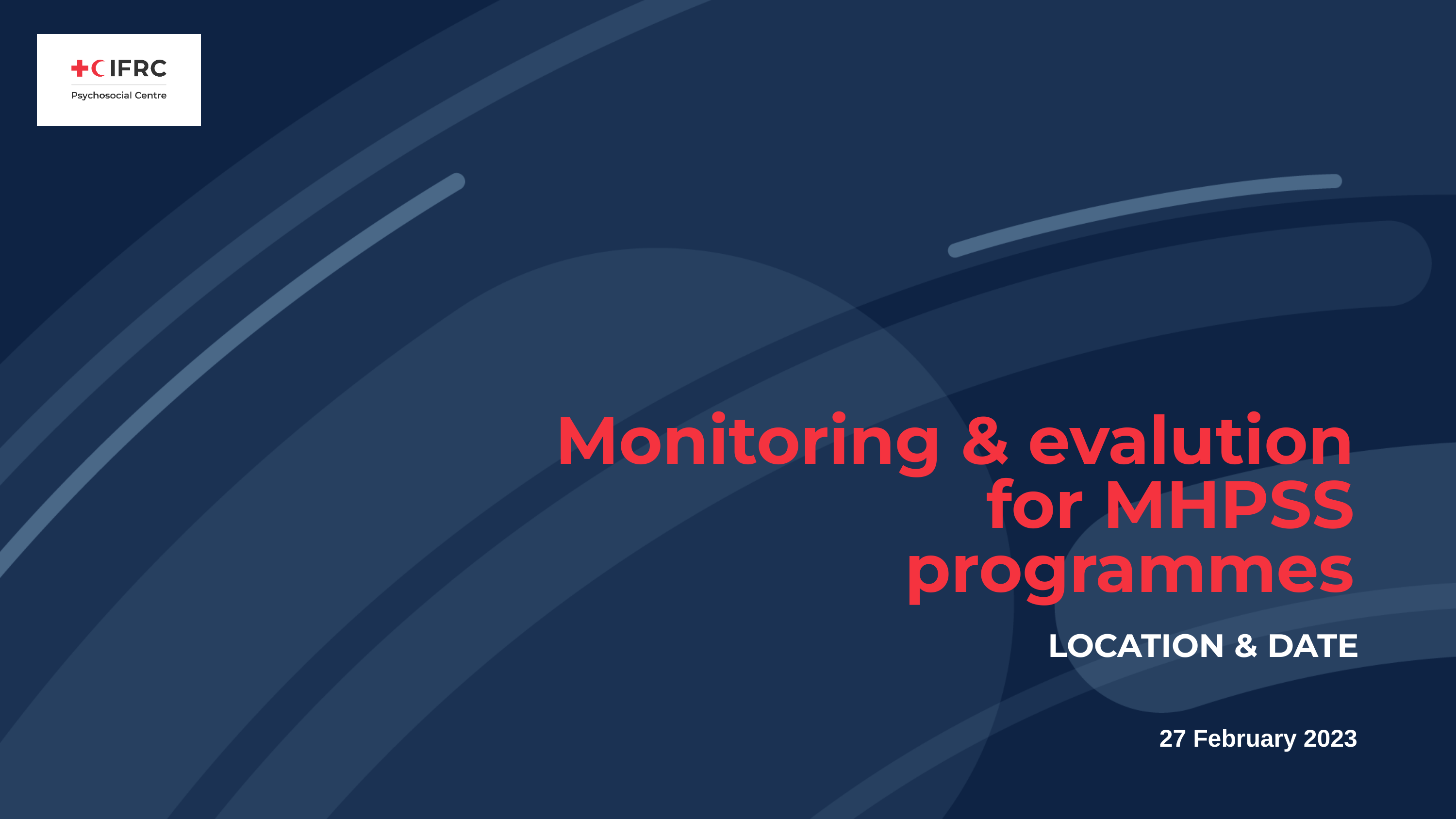

# Monitoring & evalution for MHPSS programmes
LOCATION & DATE